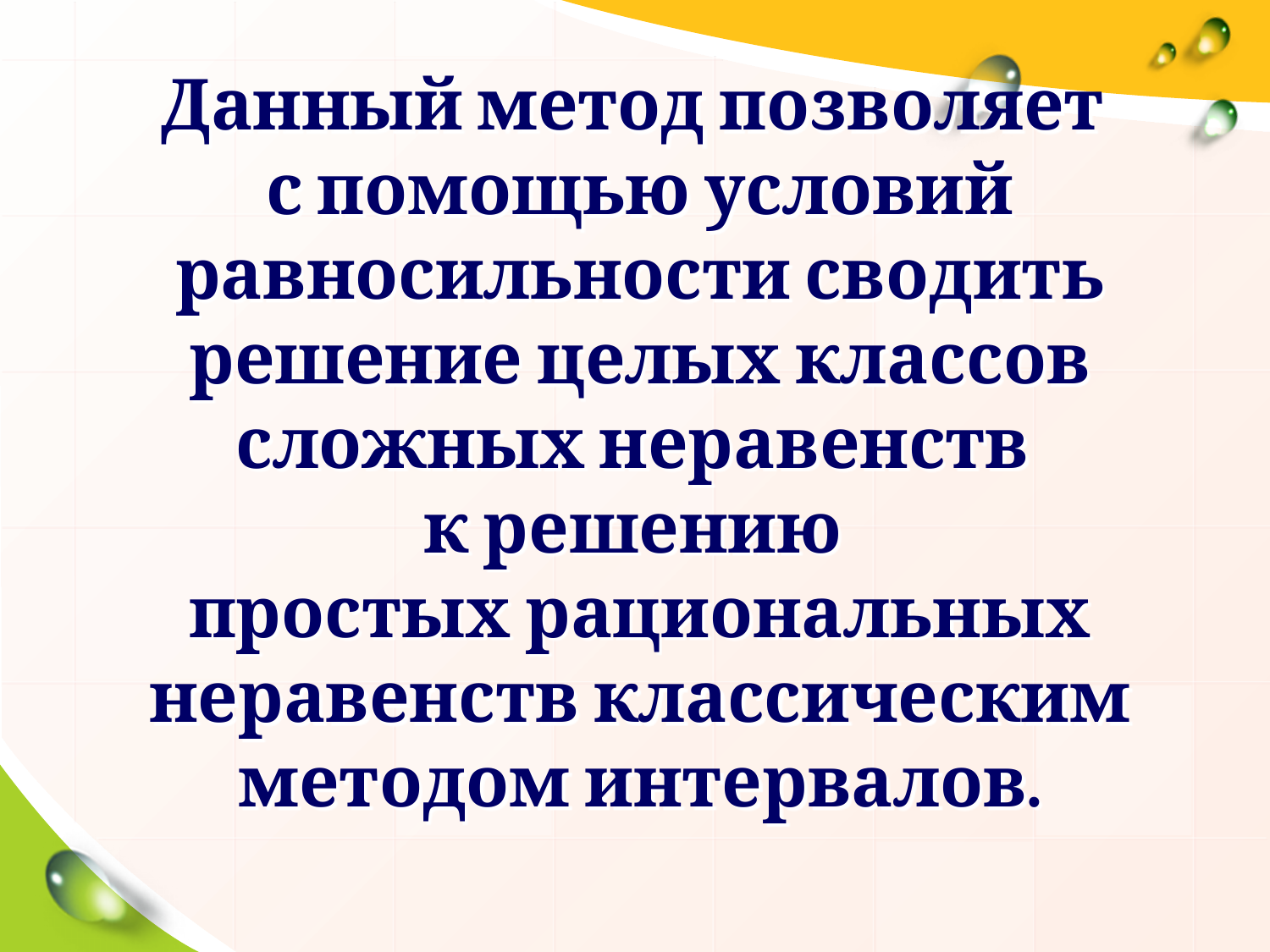

# Данный метод позволяет с помощью условий равносильности сводить решение целых классов сложных неравенств к решению простых рациональных неравенств классическим методом интервалов.